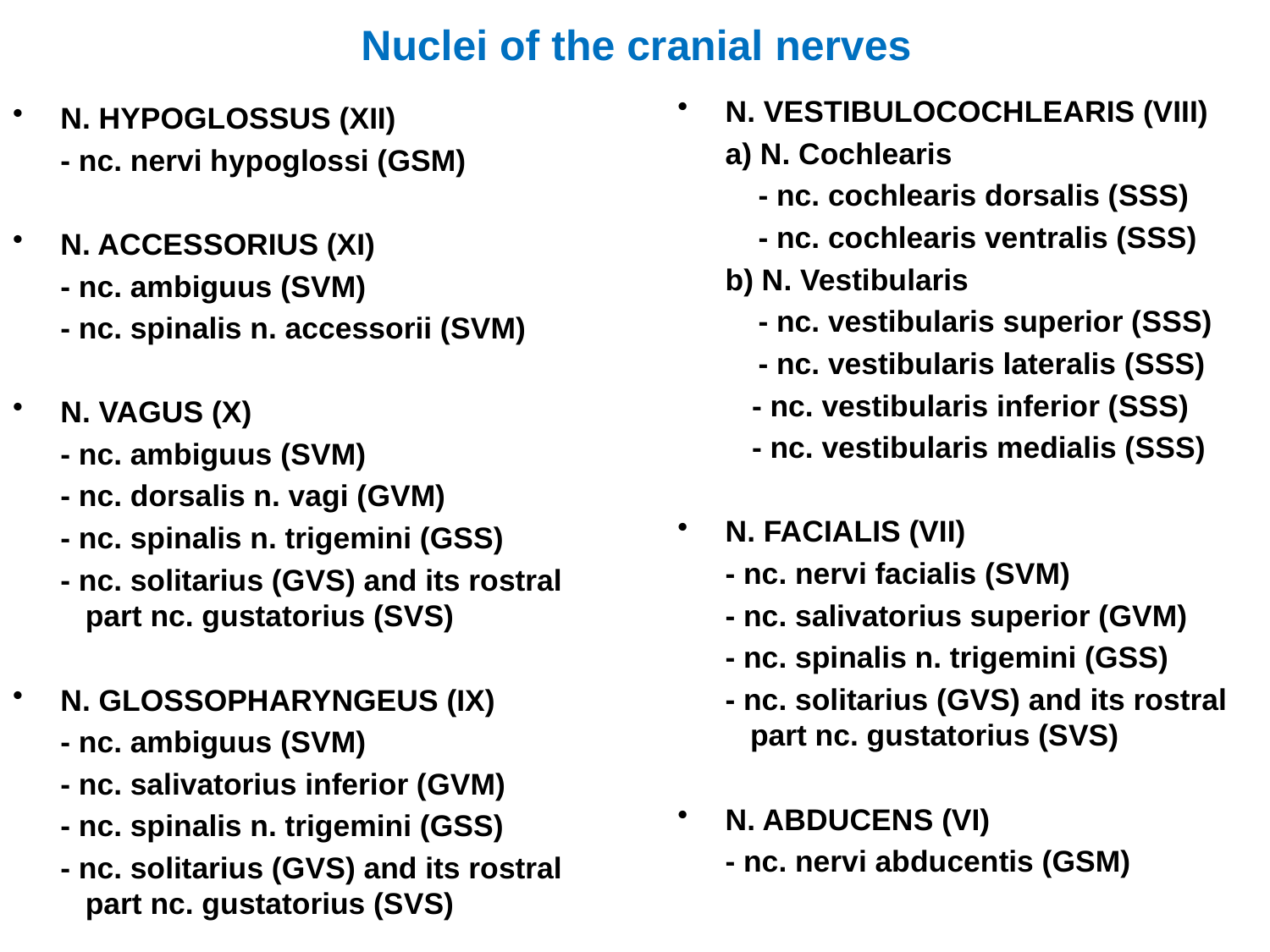

Nuclei of the cranial nerves
N. VESTIBULOCOCHLEARIS (VIII)
	a) N. Cochlearis
	    - nc. cochlearis dorsalis (SSS)
	    - nc. cochlearis ventralis (SSS)
	b) N. Vestibularis
	    - nc. vestibularis superior (SSS)
	    - nc. vestibularis lateralis (SSS)
         - nc. vestibularis inferior (SSS)
         - nc. vestibularis medialis (SSS)

N. FACIALIS (VII)
	- nc. nervi facialis (SVM)
	- nc. salivatorius superior (GVM)
	- nc. spinalis n. trigemini (GSS)
	- nc. solitarius (GVS) and its rostral
   part nc. gustatorius (SVS)

N. ABDUCENS (VI)
	- nc. nervi abducentis (GSM)
N. HYPOGLOSSUS (XII)
	- nc. nervi hypoglossi (GSM)

N. ACCESSORIUS (XI)
	- nc. ambiguus (SVM)
	- nc. spinalis n. accessorii (SVM)

N. VAGUS (X)
	- nc. ambiguus (SVM)
	- nc. dorsalis n. vagi (GVM)
	- nc. spinalis n. trigemini (GSS)
	- nc. solitarius (GVS) and its rostral
   part nc. gustatorius (SVS)

N. GLOSSOPHARYNGEUS (IX)
	- nc. ambiguus (SVM)
	- nc. salivatorius inferior (GVM)
	- nc. spinalis n. trigemini (GSS)
	- nc. solitarius (GVS) and its rostral
   part nc. gustatorius (SVS)